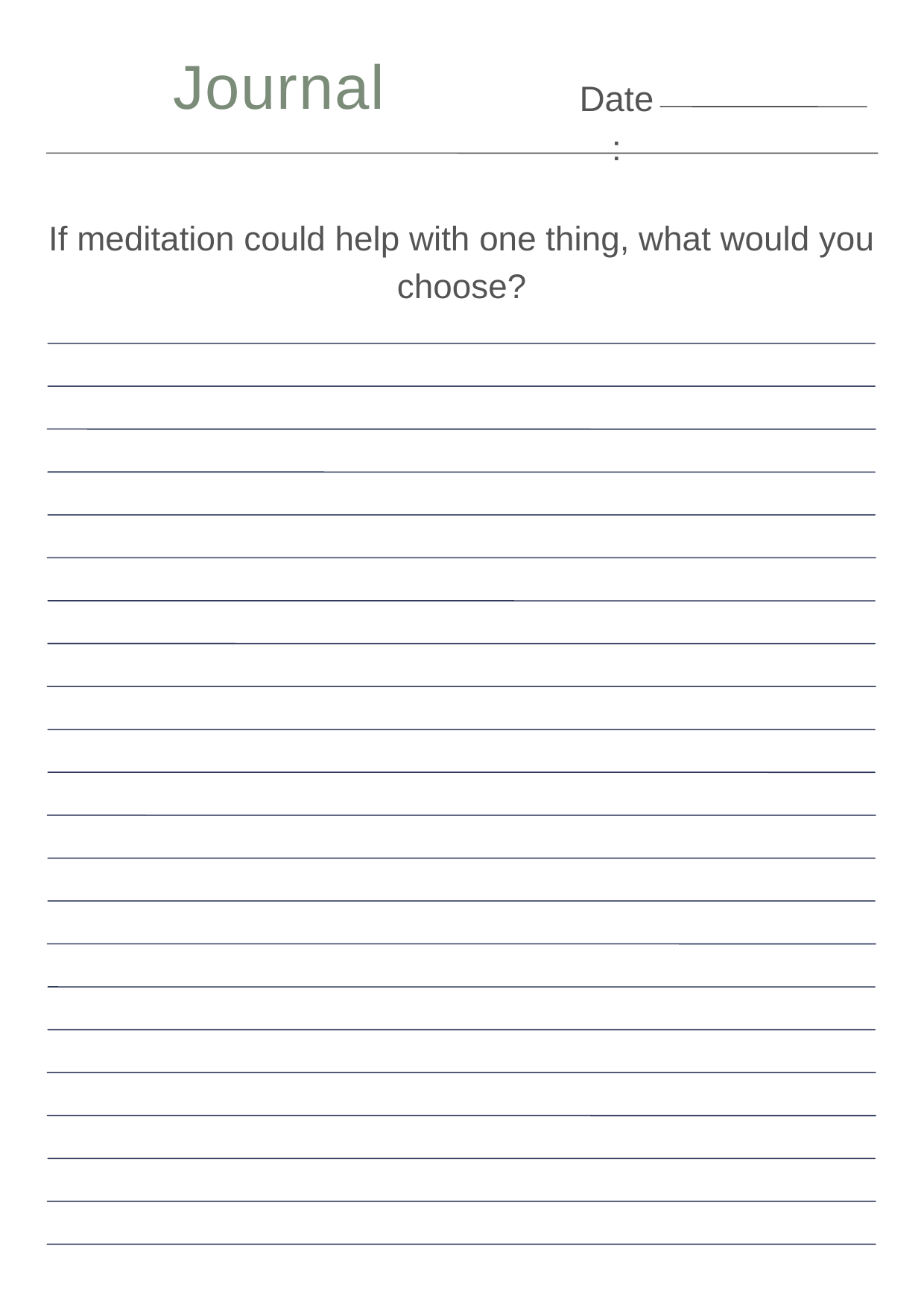

Journal
Date:

If meditation could help with one thing, what would you choose?